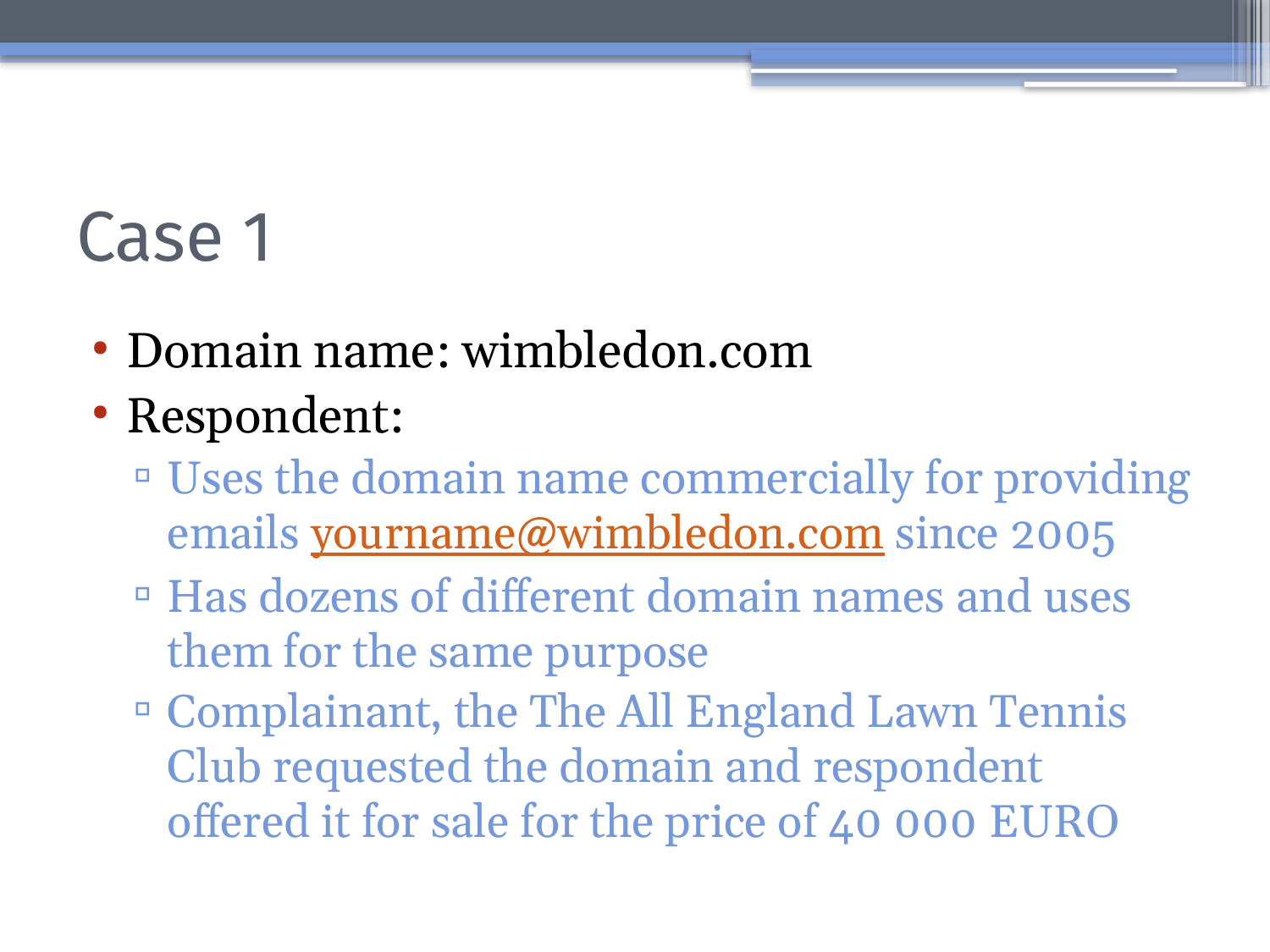

# Case 1
Domain name: wimbledon.com
Respondent:
Uses the domain name commercially for providing emails yourname@wimbledon.com since 2005
Has dozens of different domain names and uses them for the same purpose
Complainant, the The All England Lawn Tennis Club requested the domain and respondent offered it for sale for the price of 40 000 EURO